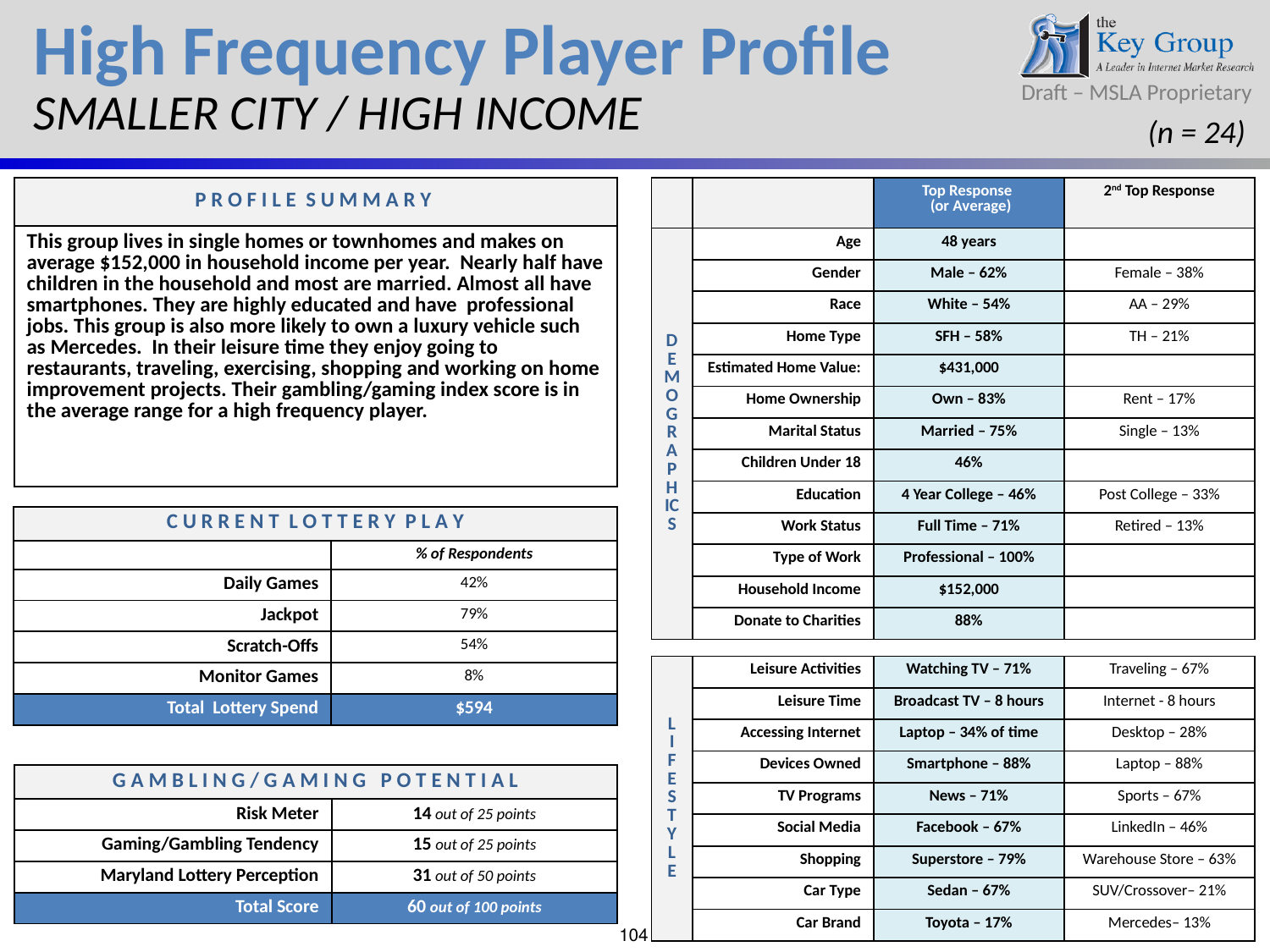

High Frequency Player Profile
SMALLER CITY / HIGH INCOME
(n = 24)
| P R O F I L E S U M M A R Y |
| --- |
| This group lives in single homes or townhomes and makes on average $152,000 in household income per year. Nearly half have children in the household and most are married. Almost all have smartphones. They are highly educated and have professional jobs. This group is also more likely to own a luxury vehicle such as Mercedes. In their leisure time they enjoy going to restaurants, traveling, exercising, shopping and working on home improvement projects. Their gambling/gaming index score is in the average range for a high frequency player. |
|  |  | Top Response (or Average) | 2nd Top Response |
| --- | --- | --- | --- |
| DEMOGRAPHICS | Age | 48 years |  |
|  | Gender | Male – 62% | Female – 38% |
|  | Race | White – 54% | AA – 29% |
|  | Home Type | SFH – 58% | TH – 21% |
|  | Estimated Home Value: | $431,000 |  |
|  | Home Ownership | Own – 83% | Rent – 17% |
|  | Marital Status | Married – 75% | Single – 13% |
|  | Children Under 18 | 46% |  |
|  | Education | 4 Year College – 46% | Post College – 33% |
|  | Work Status | Full Time – 71% | Retired – 13% |
|  | Type of Work | Professional – 100% |  |
|  | Household Income | $152,000 |  |
|  | Donate to Charities | 88% |  |
|  |  |  |  |
| L I F E S TY L E | Leisure Activities | Watching TV – 71% | Traveling – 67% |
|  | Leisure Time | Broadcast TV – 8 hours | Internet - 8 hours |
|  | Accessing Internet | Laptop – 34% of time | Desktop – 28% |
|  | Devices Owned | Smartphone – 88% | Laptop – 88% |
|  | TV Programs | News – 71% | Sports – 67% |
|  | Social Media | Facebook – 67% | LinkedIn – 46% |
|  | Shopping | Superstore – 79% | Warehouse Store – 63% |
|  | Car Type | Sedan – 67% | SUV/Crossover– 21% |
|  | Car Brand | Toyota – 17% | Mercedes– 13% |
| C U R R E N T L O T T E R Y P L A Y |  |
| --- | --- |
|  | % of Respondents |
| Daily Games | 42% |
| Jackpot | 79% |
| Scratch-Offs | 54% |
| Monitor Games | 8% |
| Total Lottery Spend | $594 |
| G A M B L I N G / G A M I N G P O T E N T I A L |  |
| --- | --- |
| Risk Meter | 14 out of 25 points |
| Gaming/Gambling Tendency | 15 out of 25 points |
| Maryland Lottery Perception | 31 out of 50 points |
| Total Score | 60 out of 100 points |